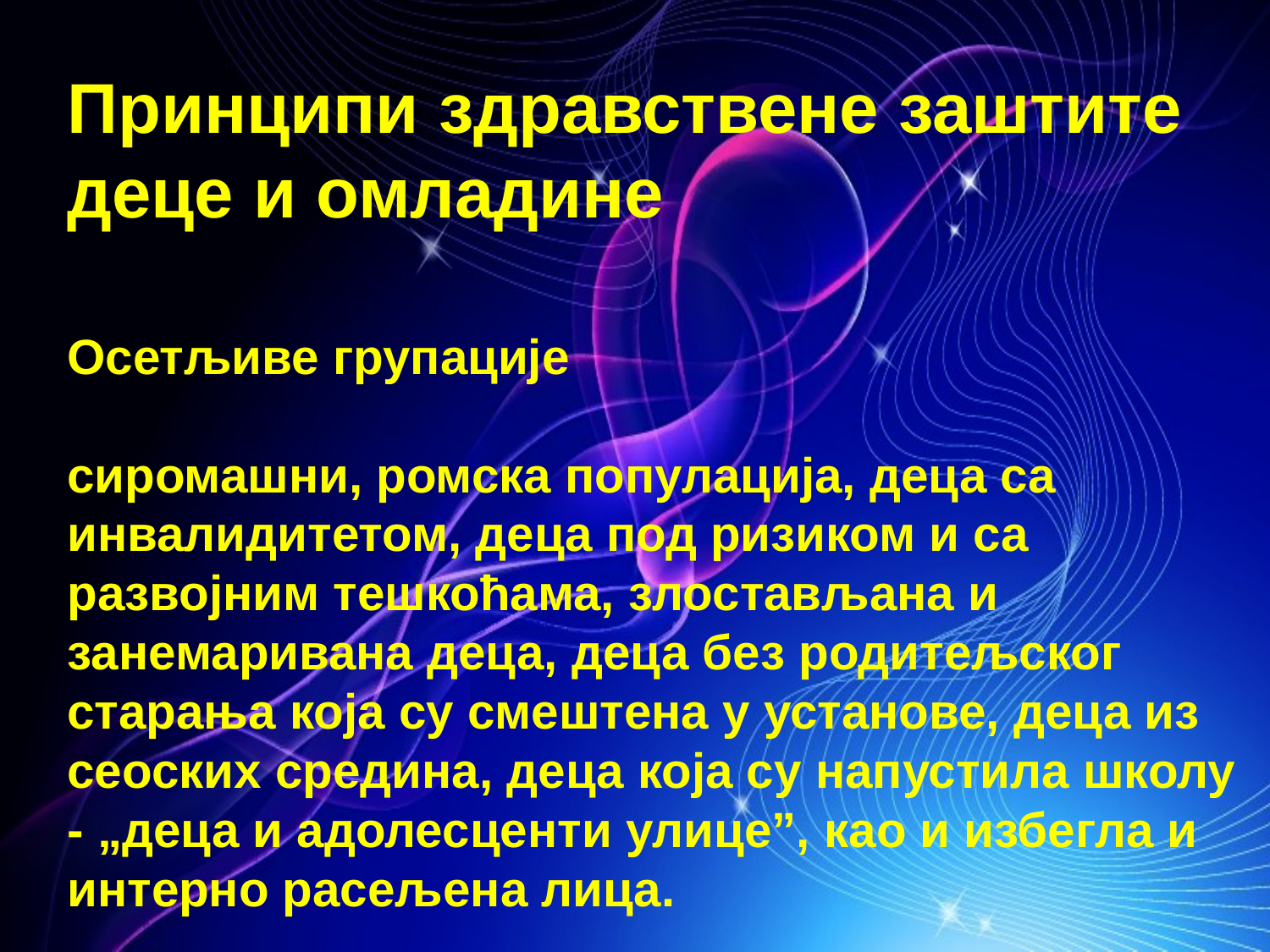

Принципи здравствене заштите деце и омладине

Осетљиве групације

сиромашни, ромска популација, деца са инвалидитетом, деца под ризиком и са развојним тешкоћама, злостављана и занемаривана деца, деца без родитељског старања која су смештена у установе, деца из сеоских средина, деца која су напустила школу - „деца и адолесценти улице”, као и избегла и интерно расељена лица.